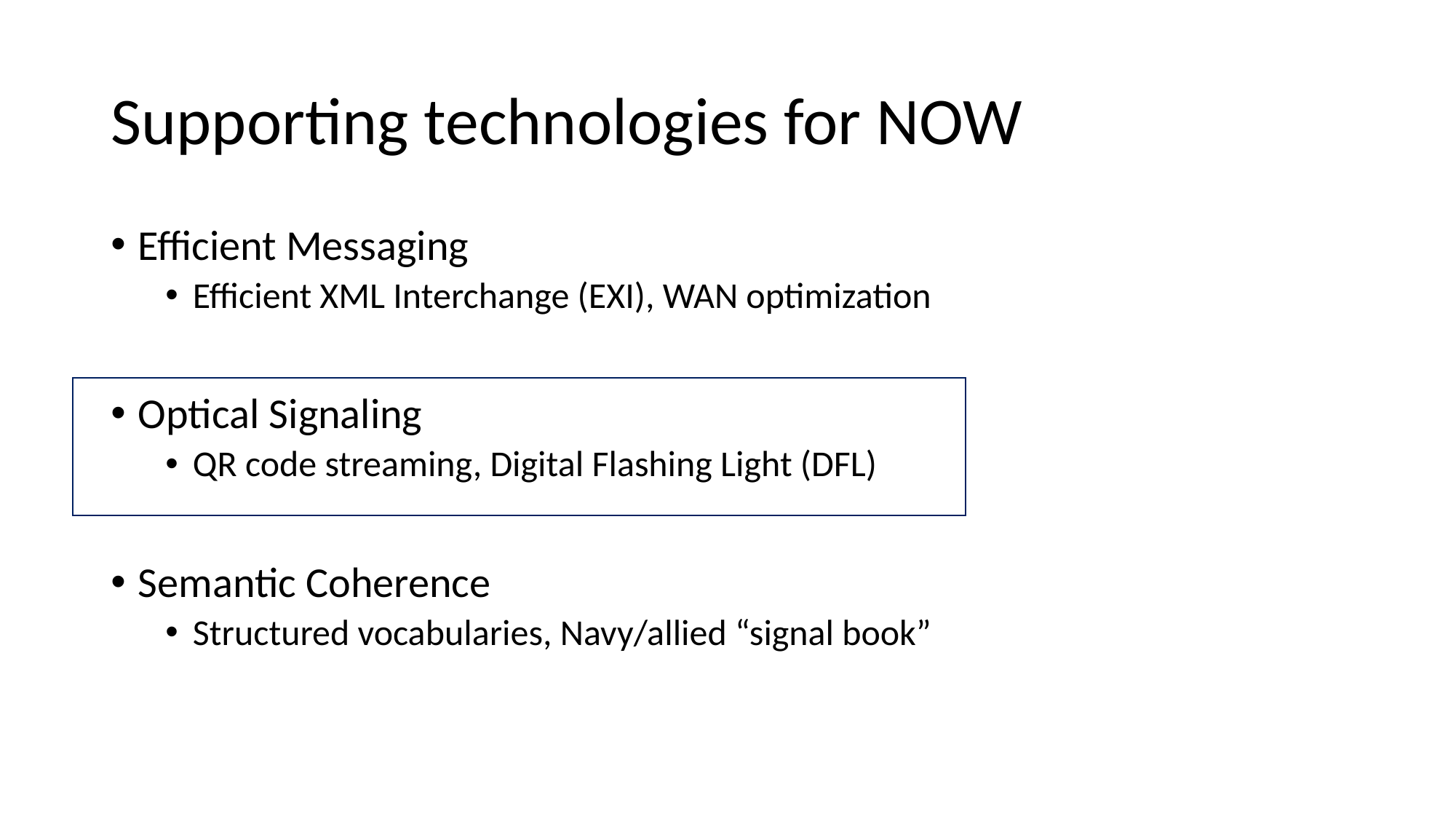

# Supporting technologies for NOW
Efficient Messaging
Efficient XML Interchange (EXI), WAN optimization

Optical Signaling
QR code streaming, Digital Flashing Light (DFL)

Semantic Coherence
Structured vocabularies, Navy/allied “signal book”